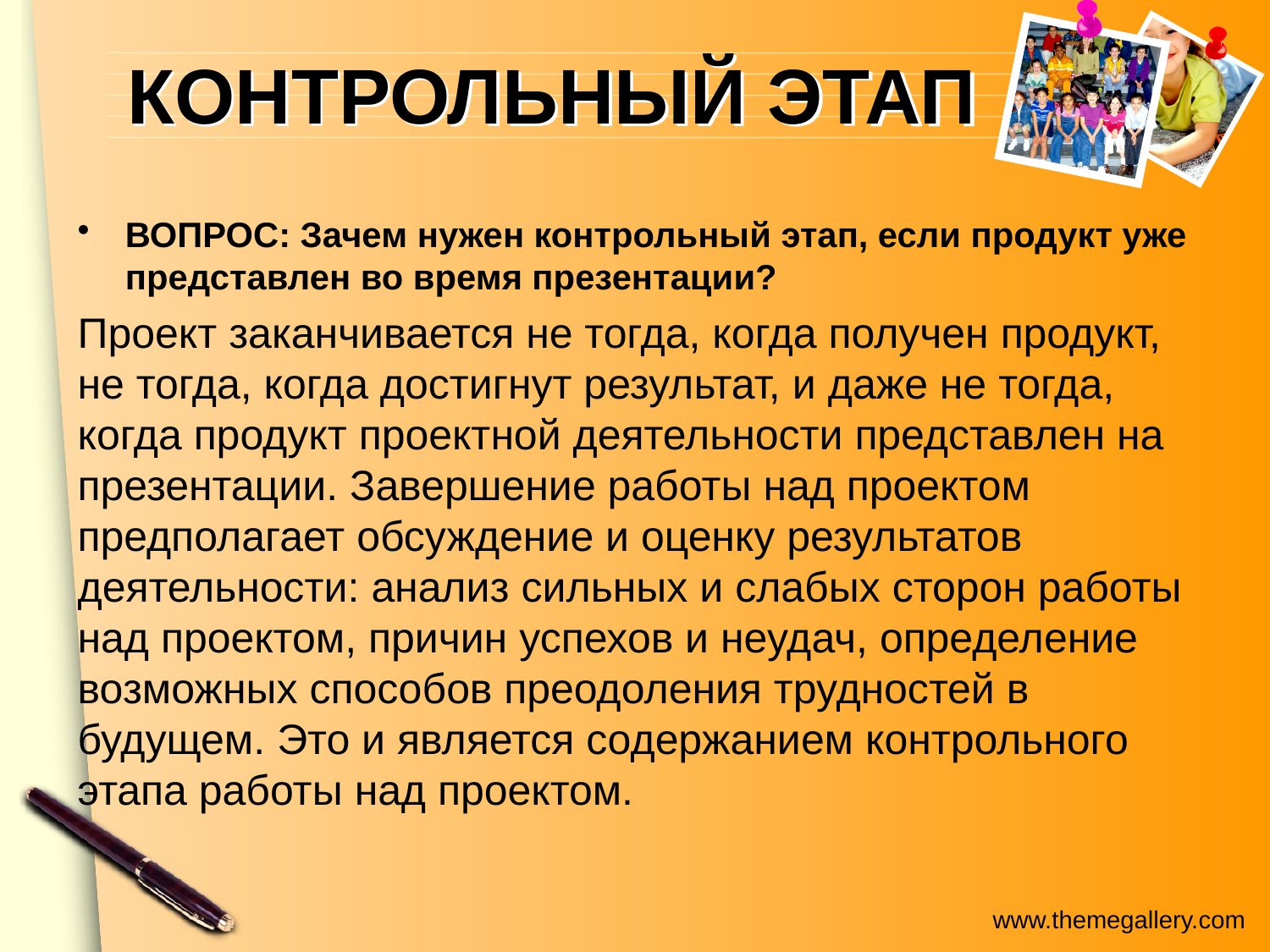

# КОНТРОЛЬНЫЙ ЭТАП
ВОПРОС: Зачем нужен контрольный этап, если продукт уже представлен во время презентации?
Проект заканчивается не тогда, когда получен продукт, не тогда, когда достигнут результат, и даже не тогда, когда продукт проектной деятельности представлен на презентации. Завершение работы над проектом предполагает обсуждение и оценку результатов деятельности: анализ сильных и слабых сторон работы над проектом, причин успехов и неудач, определение возможных способов преодоления трудностей в будущем. Это и является содержанием контрольного этапа работы над проектом.